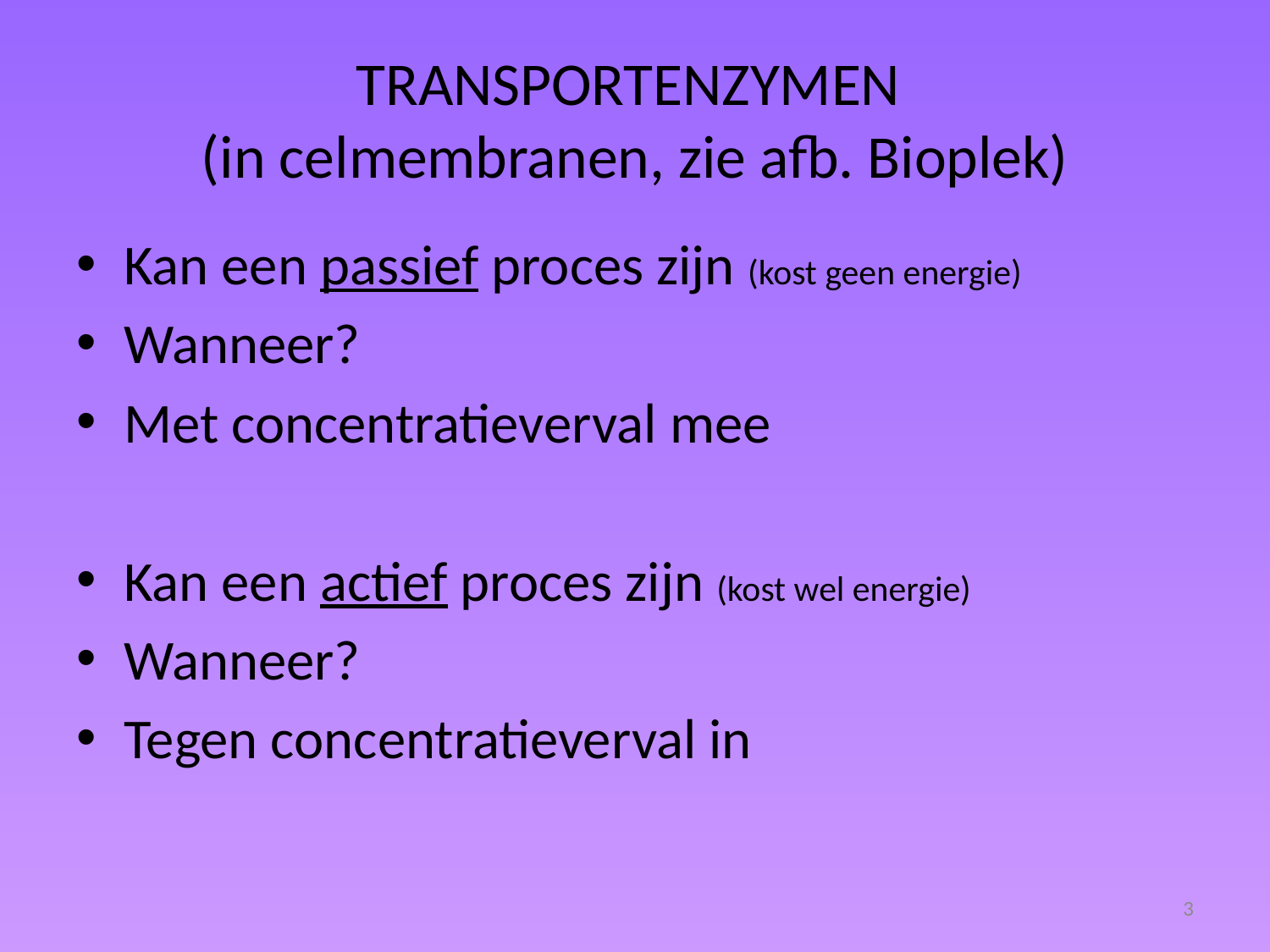

# TRANSPORTENZYMEN (in celmembranen, zie afb. Bioplek)
Kan een passief proces zijn (kost geen energie)
Wanneer?
Met concentratieverval mee

Kan een actief proces zijn (kost wel energie)
Wanneer?
Tegen concentratieverval in
3